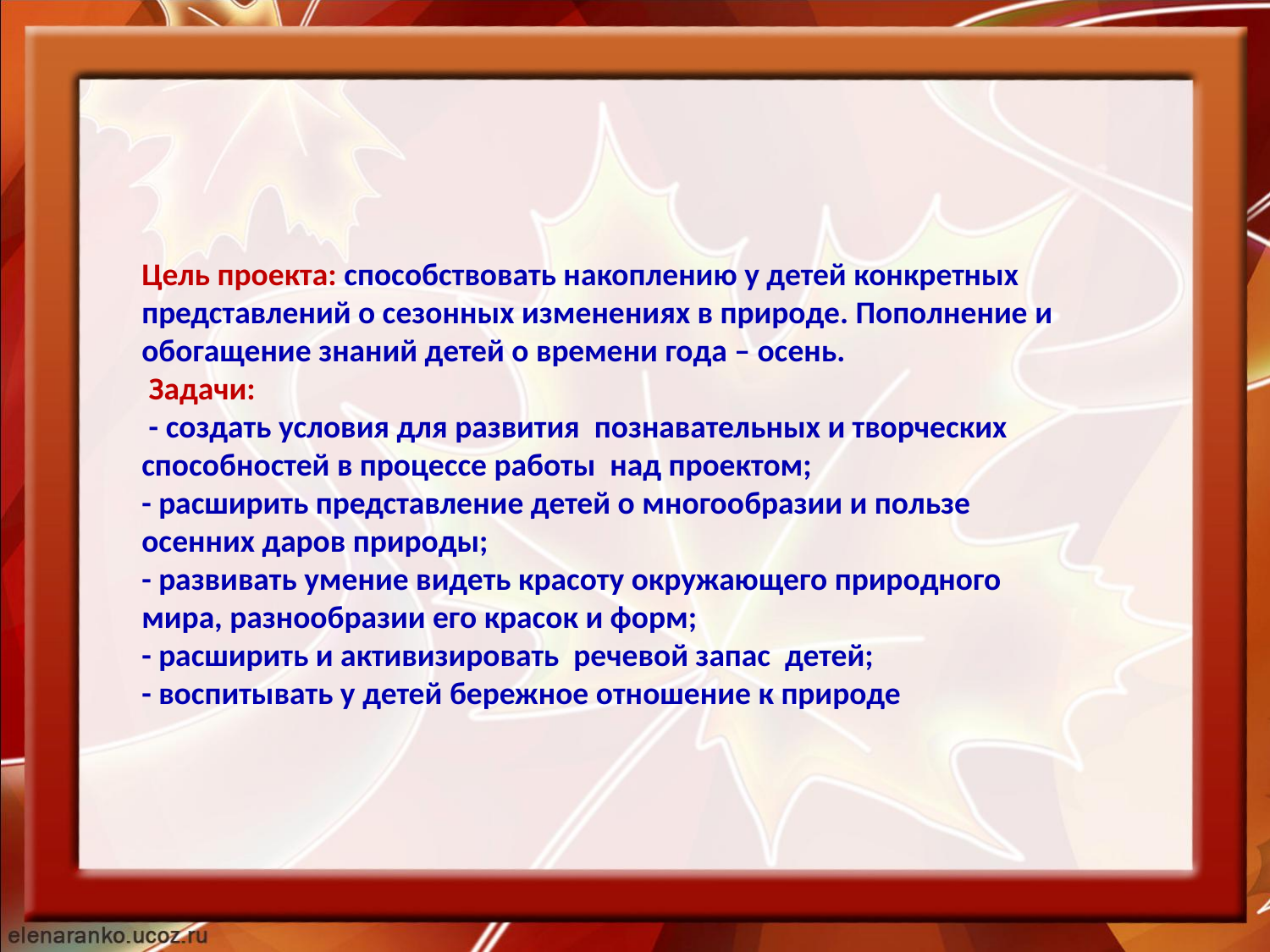

# Цель проекта: способствовать накоплению у детей конкретных представлений о сезонных изменениях в природе. Пополнение и обогащение знаний детей о времени года – осень. Задачи: - создать условия для развития  познавательных и творческих способностей в процессе работы  над проектом; - расширить представление детей о многообразии и пользе осенних даров природы; - развивать умение видеть красоту окружающего природного мира, разнообразии его красок и форм; - расширить и активизировать  речевой запас  детей; - воспитывать у детей бережное отношение к природе